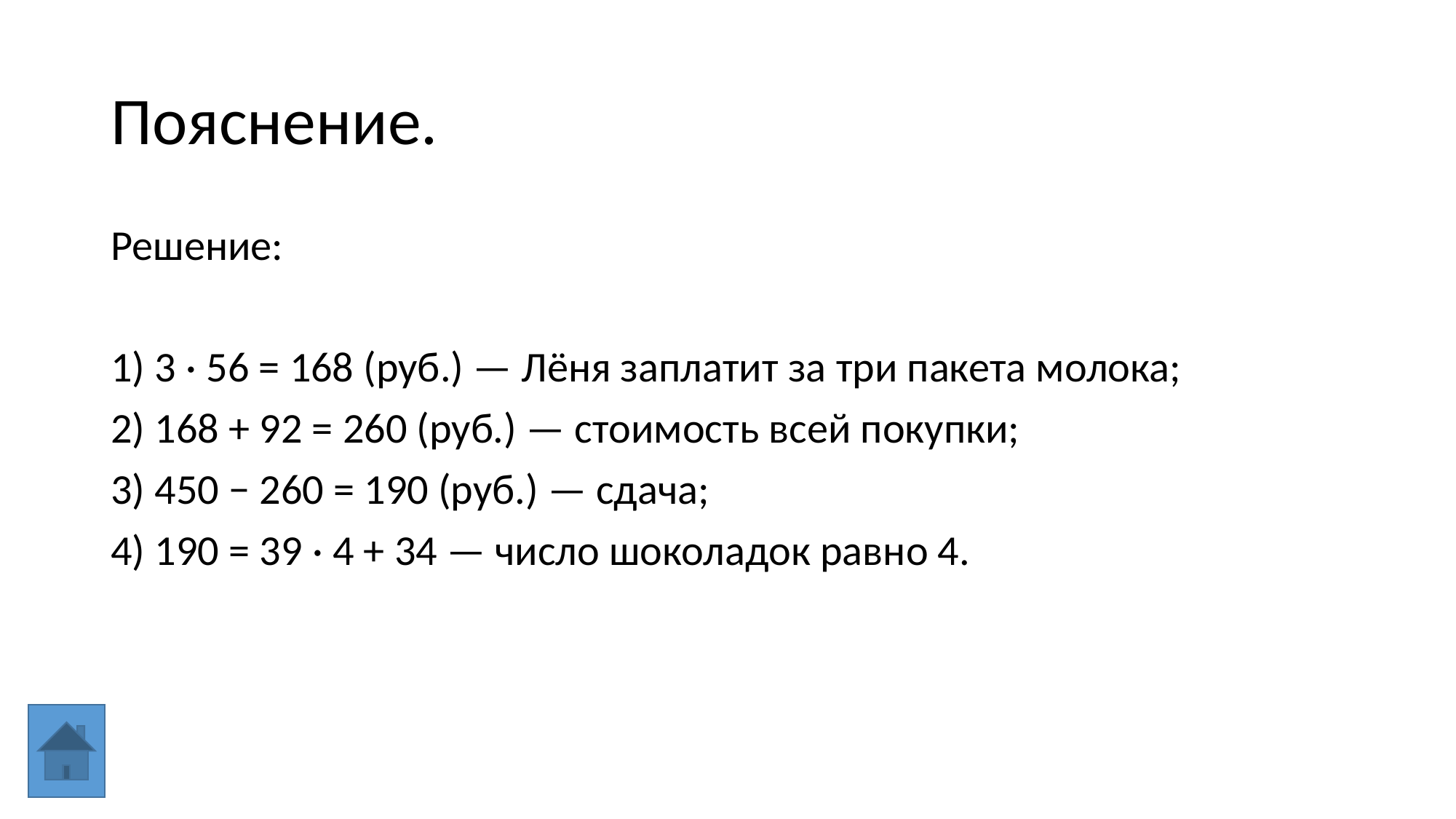

# Пояснение.
Решение:

1) 3 · 56 = 168 (руб.) — Лёня заплатит за три пакета молока;
2) 168 + 92 = 260 (руб.) — стоимость всей покупки;
3) 450 − 260 = 190 (руб.) — сдача;
4) 190 = 39 · 4 + 34 — число шоколадок равно 4.